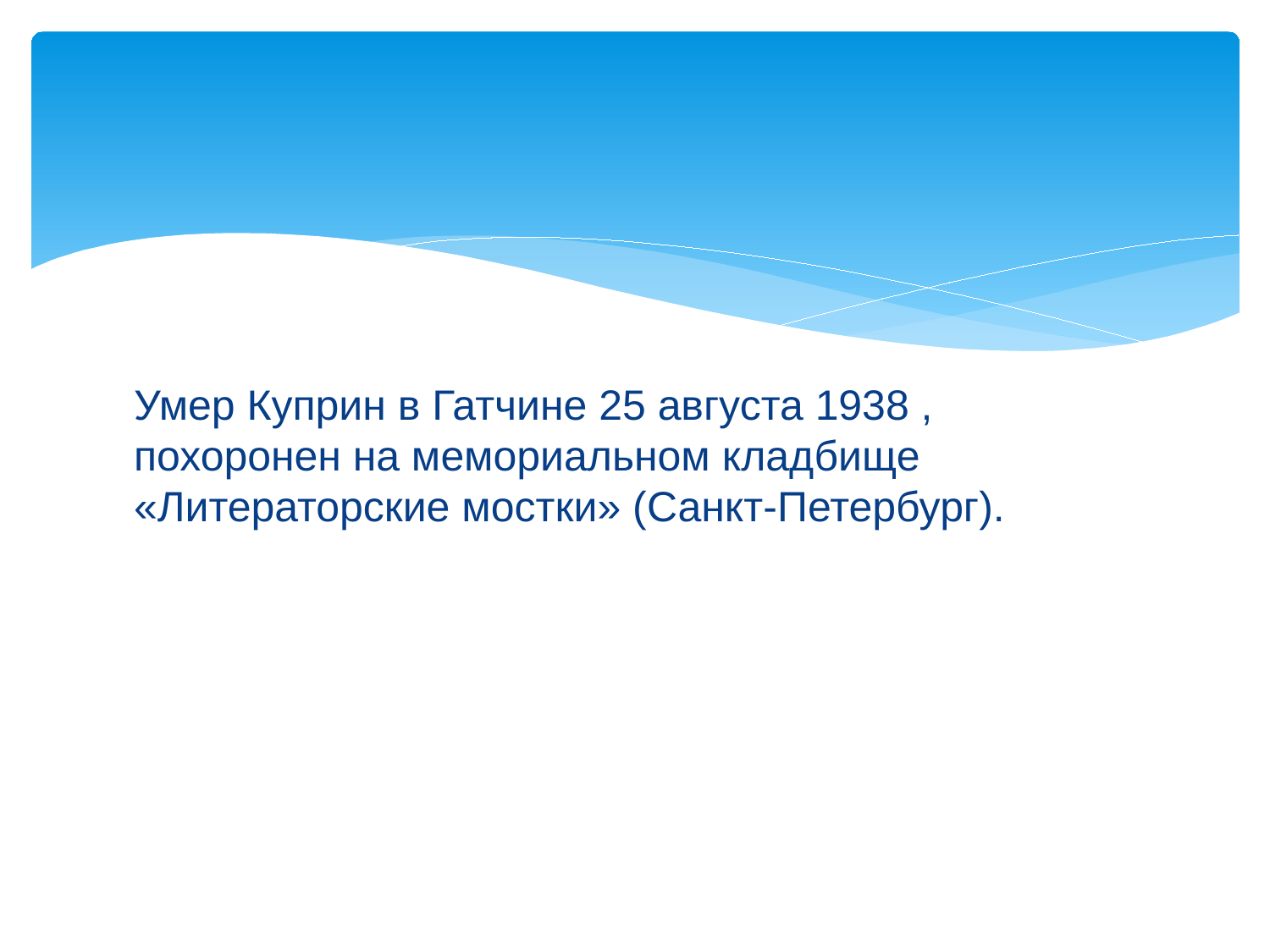

Умер Куприн в Гатчине 25 августа 1938 , похоронен на мемориальном кладбище «Литераторские мостки» (Санкт-Петербург).